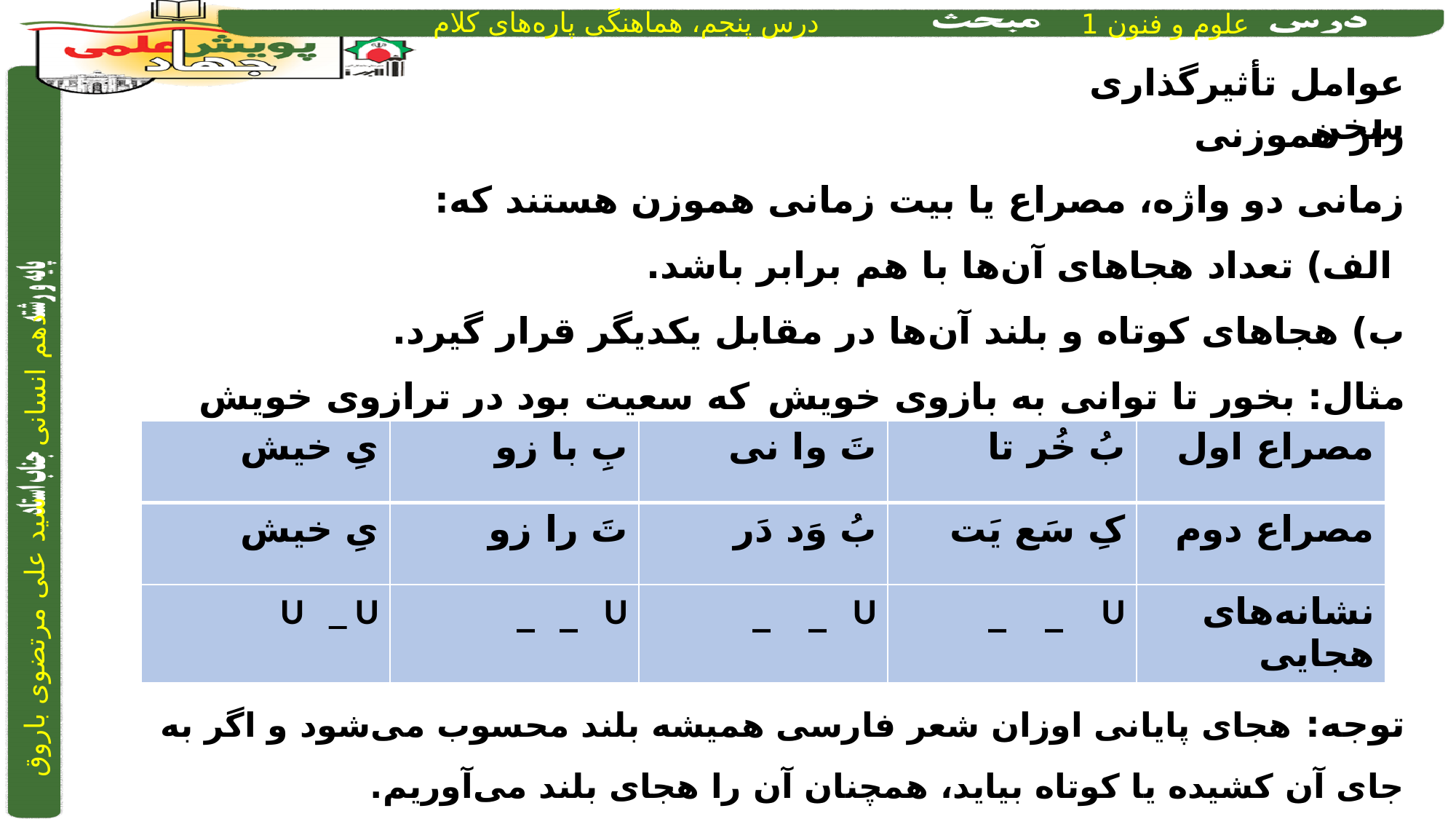

عوامل تأثیرگذاری سخن
راز هموزنی
زمانی دو واژه، مصراع یا بیت زمانی هموزن هستند که:
 الف) تعداد هجاهای آن‌ها با هم برابر باشد.
ب) هجاهای کوتاه و بلند آن‌ها در مقابل یکدیگر قرار گیرد.
مثال: بخور تا توانی به بازوی خویش		که سعیت بود در ترازوی خویش

توجه: هجای پایانی اوزان شعر فارسی همیشه بلند محسوب می‌شود و اگر به جای آن کشیده یا کوتاه بیاید، همچنان آن را هجای بلند می‌آوریم.
| یِ خیش | بِ با زو | تَ وا نی | بُ خُر تا | مصراع اول |
| --- | --- | --- | --- | --- |
| یِ خیش | تَ را زو | بُ وَد دَر | کِ سَع یَت | مصراع دوم |
| U \_ U | U \_ \_ | U \_ \_ | U \_ \_ | نشانه‌های هجایی |